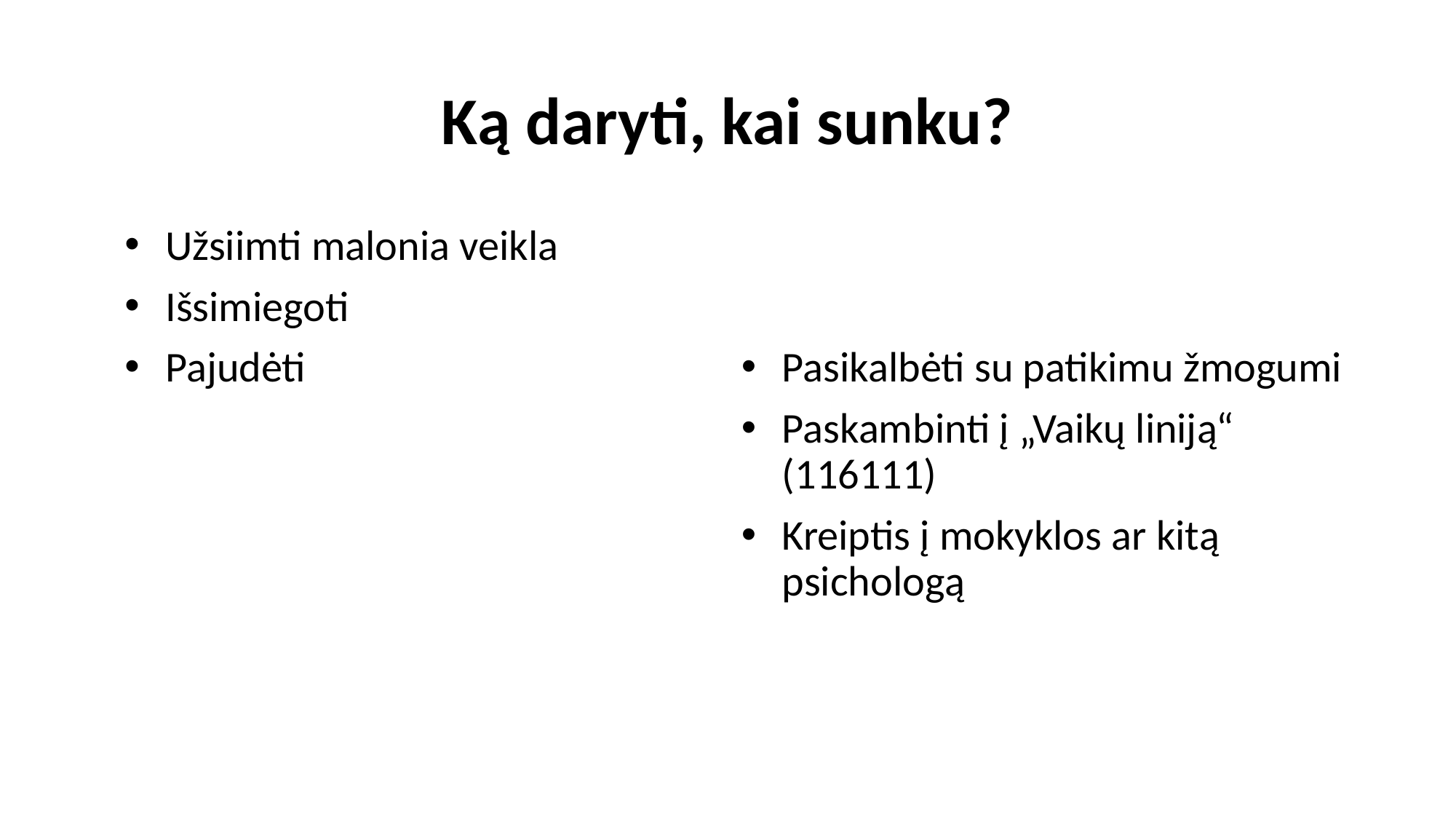

# Ką daryti, kai sunku?
Užsiimti malonia veikla
Išsimiegoti
Pajudėti

Pasikalbėti su patikimu žmogumi
Paskambinti į „Vaikų liniją“ (116111)
Kreiptis į mokyklos ar kitą psichologą